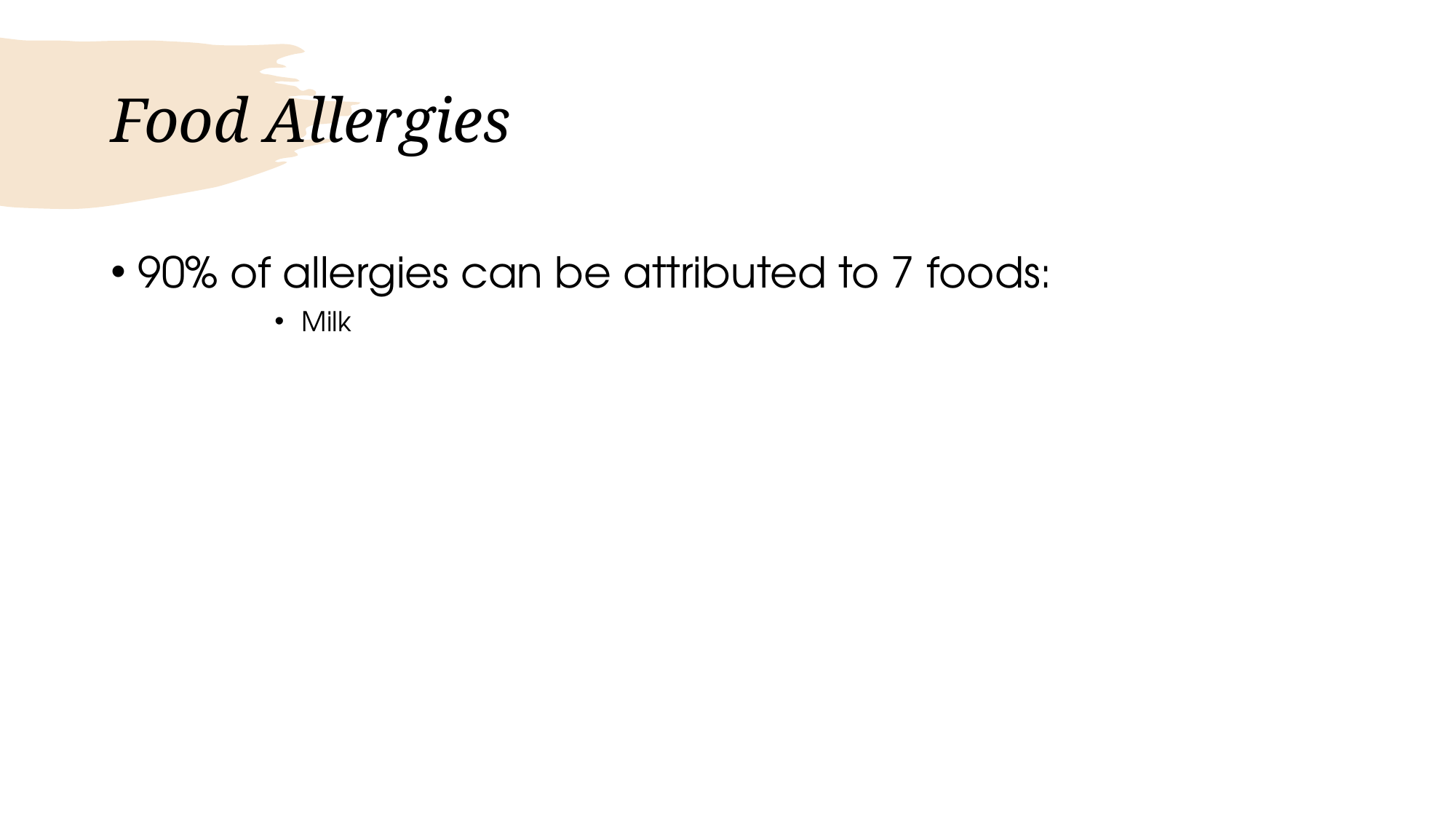

# Food Allergies
90% of allergies can be attributed to 7 foods:
Milk